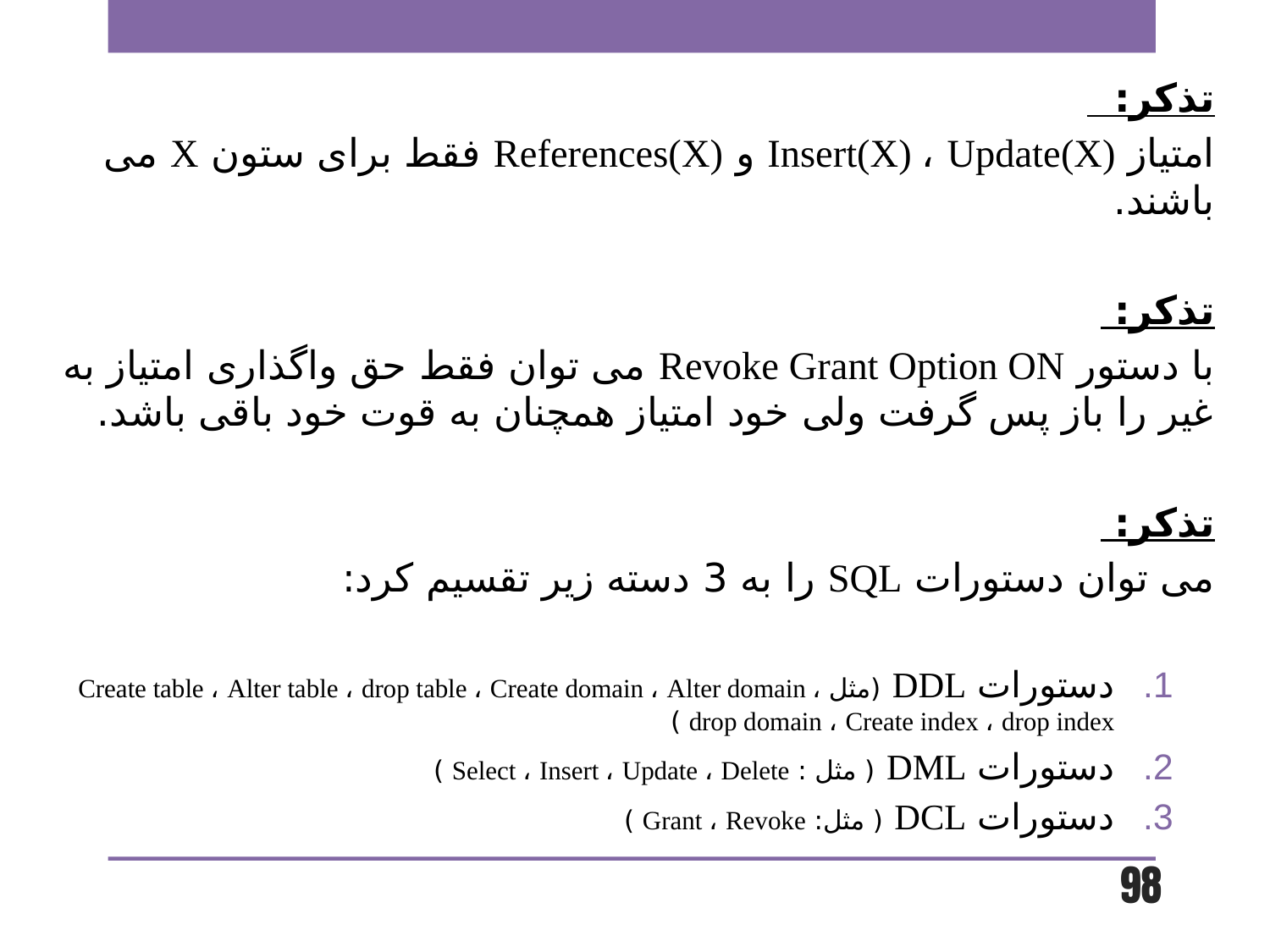

تذکر:
امتیاز Insert(X) ، Update(X) و References(X) فقط برای ستون X می باشند.

تذکر:
با دستور Revoke Grant Option ON می توان فقط حق واگذاری امتیاز به غیر را باز پس گرفت ولی خود امتیاز همچنان به قوت خود باقی باشد.

تذکر:
می توان دستورات SQL را به 3 دسته زیر تقسیم کرد:

دستورات DDL (مثل Create table ، Alter table ، drop table ، Create domain ، Alter domain ، drop domain ، Create index ، drop index )
دستورات DML ( مثل : Select ، Insert ، Update ، Delete )
دستورات DCL ( مثل: Grant ، Revoke )
98